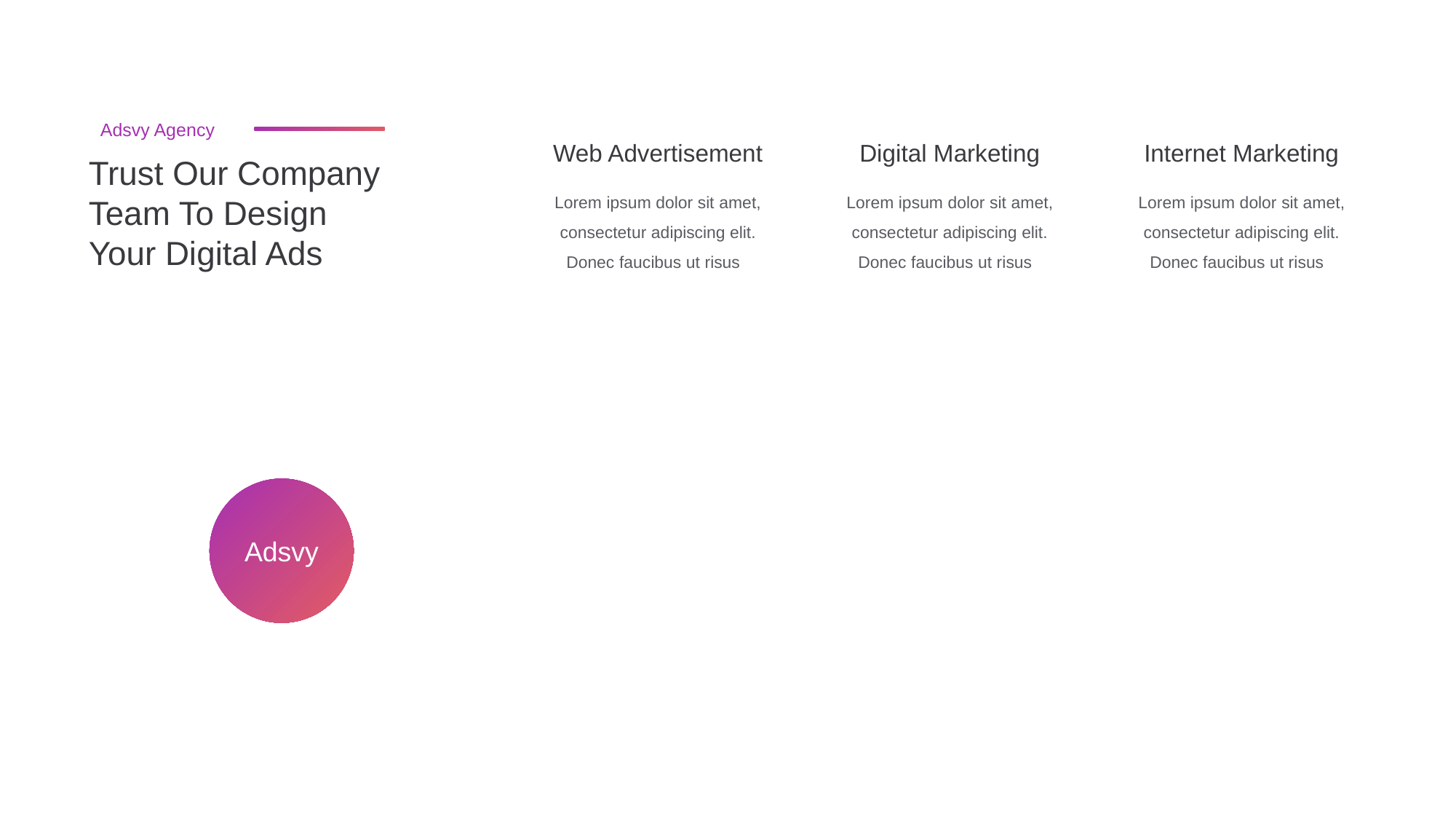

Adsvy Agency

Trust Our Company
Team To Design
Your Digital Ads
Digital Marketing
Lorem ipsum dolor sit amet, consectetur adipiscing elit. Donec faucibus ut risus
Internet Marketing
Lorem ipsum dolor sit amet, consectetur adipiscing elit. Donec faucibus ut risus
Web Advertisement
Lorem ipsum dolor sit amet, consectetur adipiscing elit. Donec faucibus ut risus

Adsvy